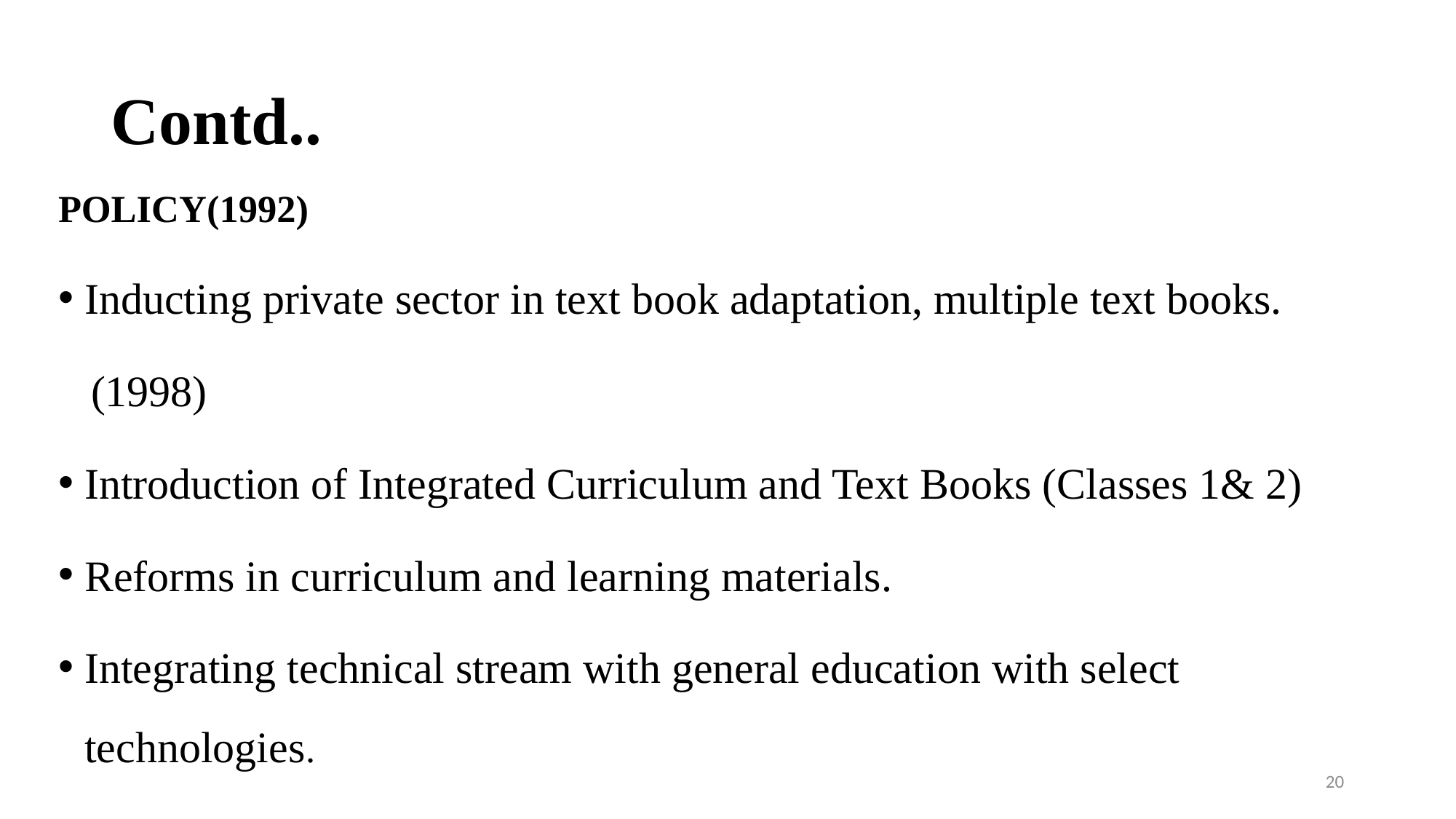

# Contd..
POLICY(1992)
Inducting private sector in text book adaptation, multiple text books.
   (1998)
Introduction of Integrated Curriculum and Text Books (Classes 1& 2)
Reforms in curriculum and learning materials.
Integrating technical stream with general education with select technologies.
20